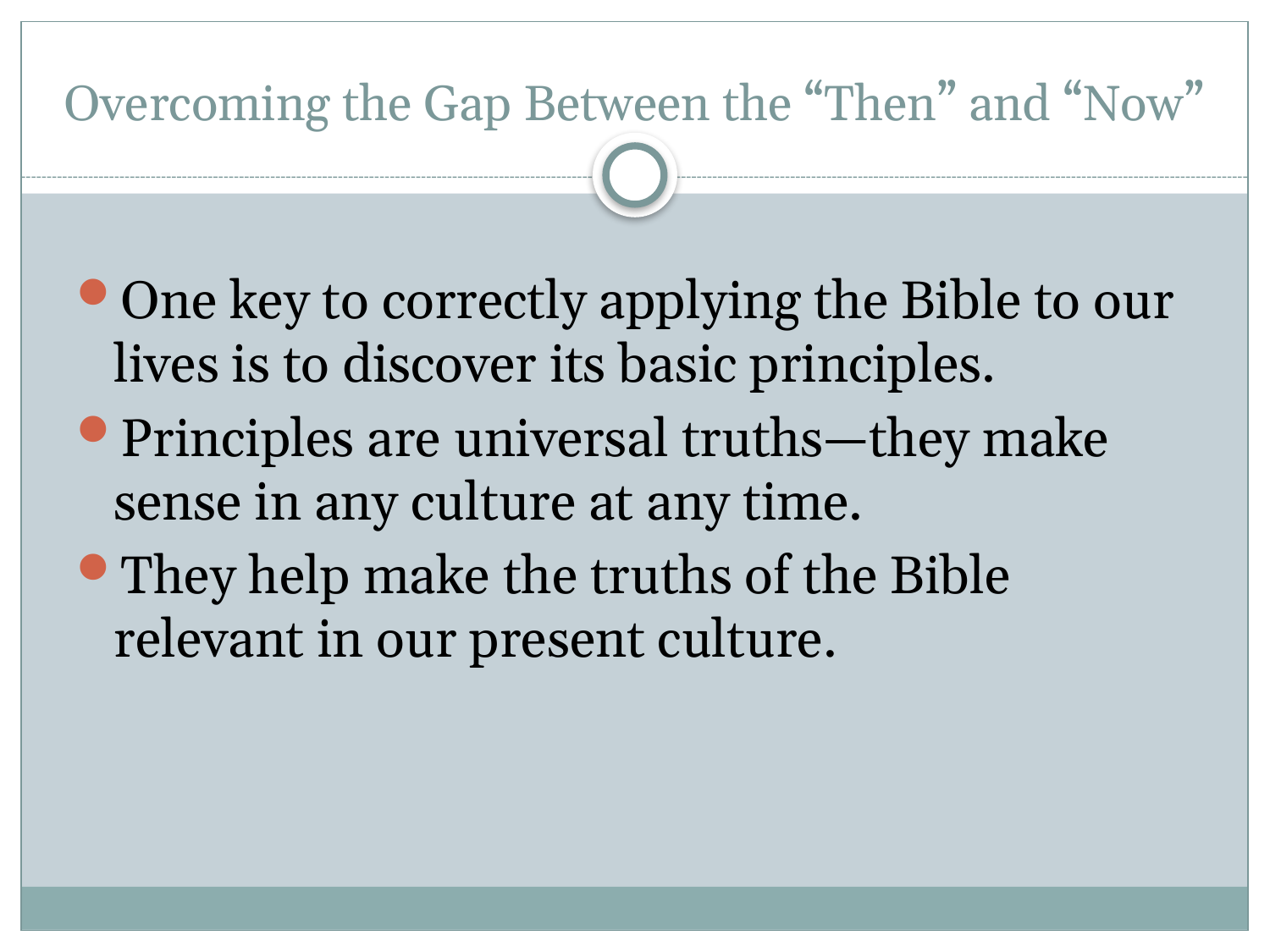

# Overcoming the Gap Between the “Then” and “Now”
One key to correctly applying the Bible to our lives is to discover its basic principles.
Principles are universal truths—they make sense in any culture at any time.
They help make the truths of the Bible relevant in our present culture.